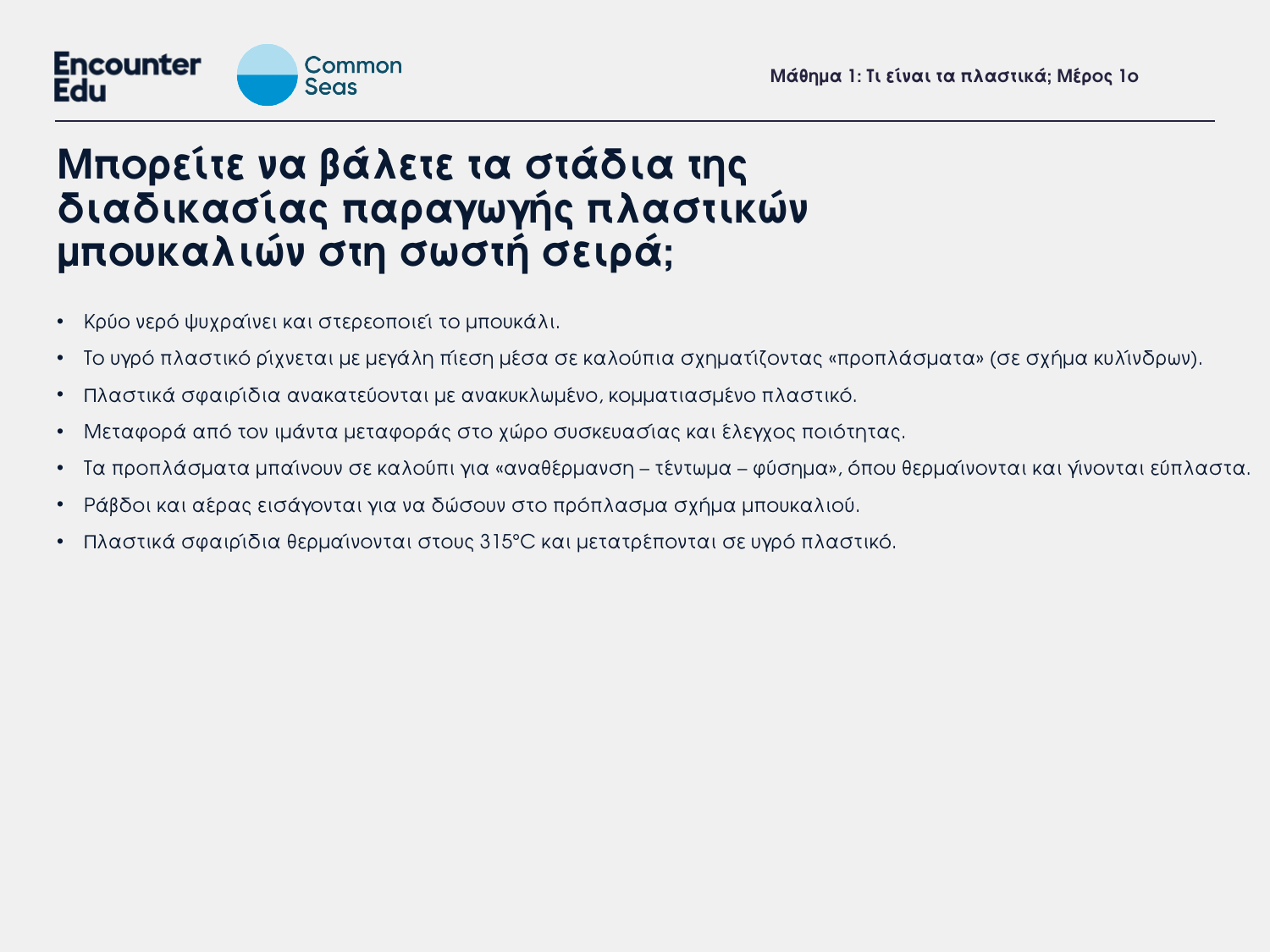

# Μάθημα 1: Τι είναι τα πλαστικά; Μέρος 1ο
Μπορείτε να βάλετε τα στάδια της διαδικασίας παραγωγής πλαστικών μπουκαλιών στη σωστή σειρά;
Κρύο νερό ψυχραίνει και στερεοποιεί το μπουκάλι.
Το υγρό πλαστικό ρίχνεται με μεγάλη πίεση μέσα σε καλούπια σχηματίζοντας «προπλάσματα» (σε σχήμα κυλίνδρων).
Πλαστικά σφαιρίδια ανακατεύονται με ανακυκλωμένο, κομματιασμένο πλαστικό.
Μεταφορά από τον ιμάντα μεταφοράς στο χώρο συσκευασίας και έλεγχος ποιότητας.
Τα προπλάσματα μπαίνουν σε καλούπι για «αναθέρμανση – τέντωμα – φύσημα», όπου θερμαίνονται και γίνονται εύπλαστα.
Ράβδοι και αέρας εισάγονται για να δώσουν στο πρόπλασμα σχήμα μπουκαλιού.
Πλαστικά σφαιρίδια θερμαίνονται στους 315°C και μετατρέπονται σε υγρό πλαστικό.